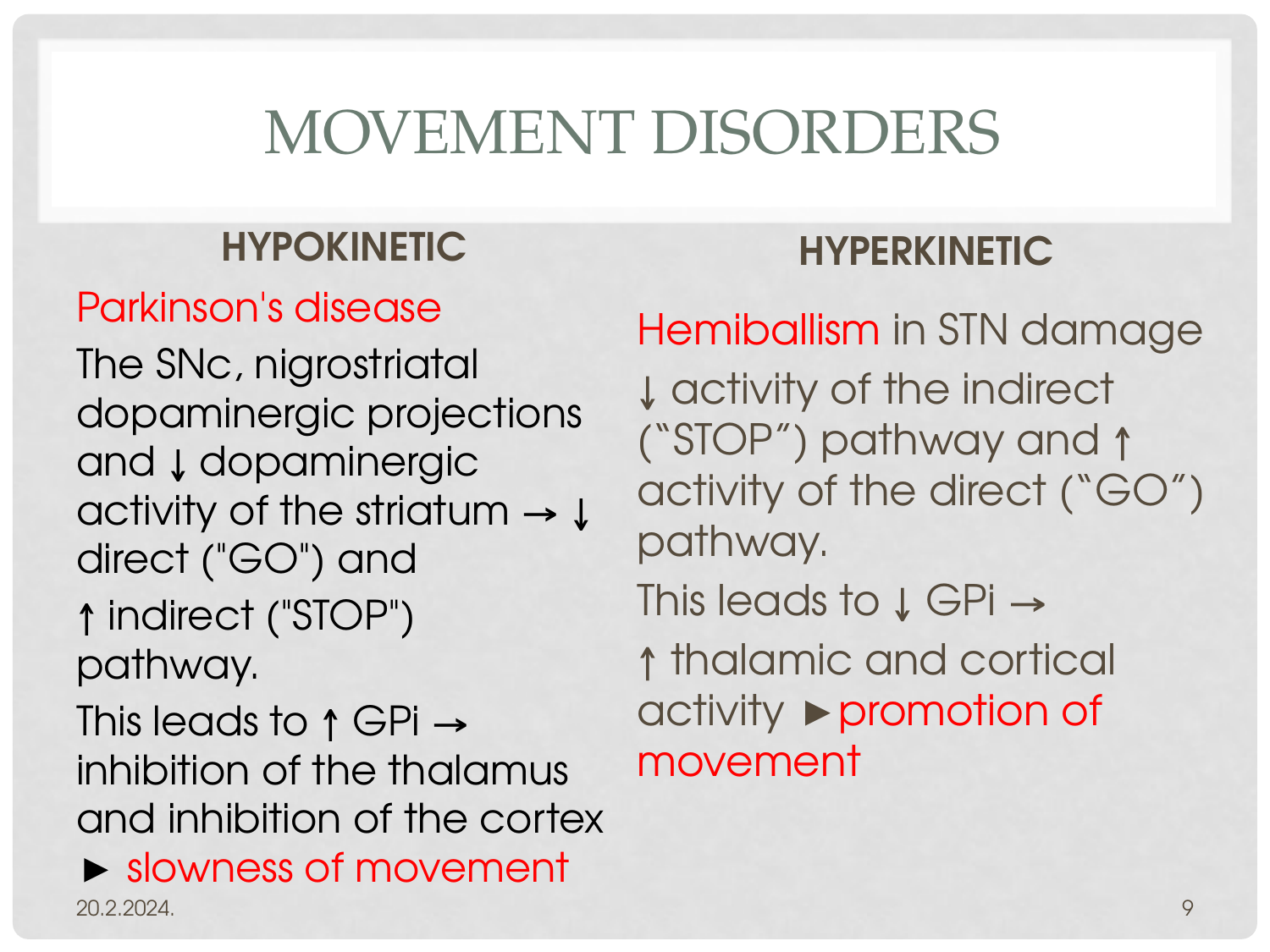

# Movement disorders
HYPERKINETIC
HYPOKINETIC
Parkinson's disease
The SNc, nigrostriatal dopaminergic projections and ↓ dopaminergic activity of the striatum → ↓ direct ("GO") and
↑ indirect ("STOP") pathway.
This leads to ↑ GPi → inhibition of the thalamus and inhibition of the cortex ► slowness of movement
Hemiballism in STN damage
↓ activity of the indirect (“STOP”) pathway and ↑ activity of the direct (“GO”) pathway.
This leads to ↓ GPi →
↑ thalamic and cortical activity ►promotion of movement
20.2.2024.
9